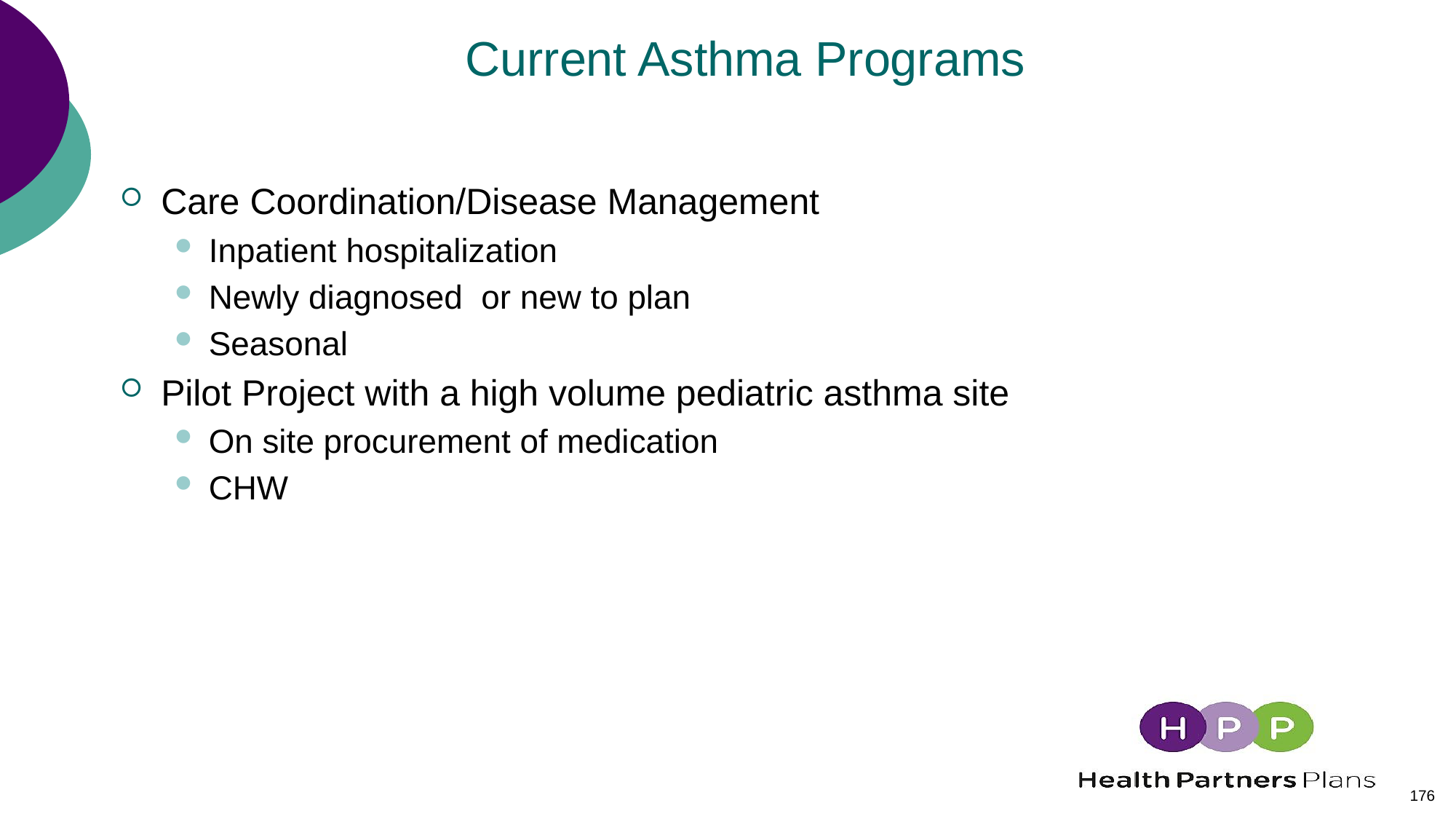

# Current Asthma Programs
Care Coordination/Disease Management
Inpatient hospitalization
Newly diagnosed  or new to plan
Seasonal
Pilot Project with a high volume pediatric asthma site
On site procurement of medication
CHW